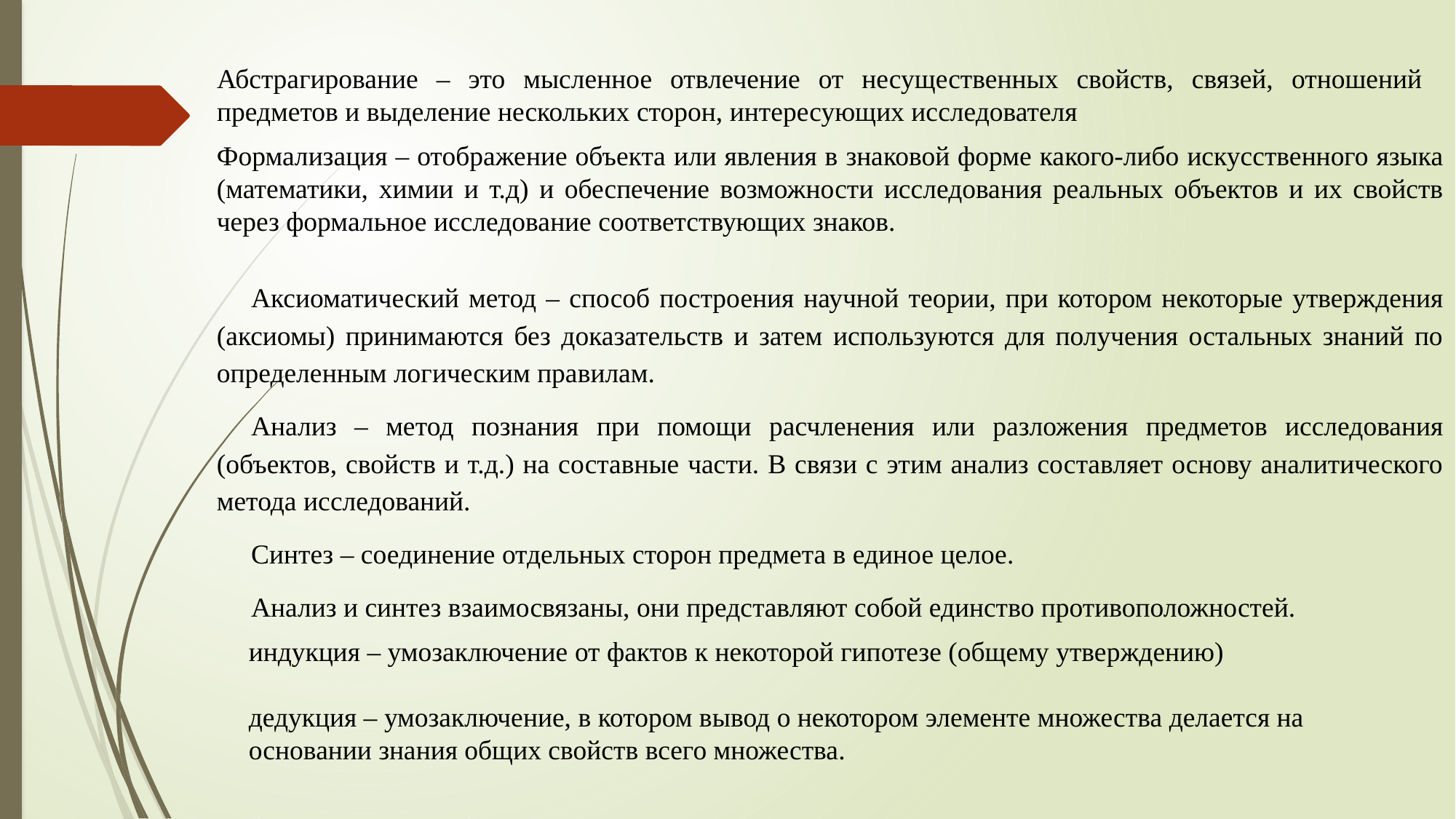

Абстрагирование – это мысленное отвлечение от несущественных свойств, связей, отношений предметов и выделение нескольких сторон, интересующих исследователя
Формализация – отображение объекта или явления в знаковой форме какого-либо искусственного языка (математики, химии и т.д) и обеспечение возможности исследования реальных объектов и их свойств через формальное исследование соответствующих знаков.
Аксиоматический метод – способ построения научной теории, при котором некоторые утверждения (аксиомы) принимаются без доказательств и затем используются для получения остальных знаний по определенным логическим правилам.
Анализ – метод познания при помощи расчленения или разложения предметов исследования (объектов, свойств и т.д.) на составные части. В связи с этим анализ составляет основу аналитического метода исследований.
Синтез – соединение отдельных сторон предмета в единое целое.
Анализ и синтез взаимосвязаны, они представляют собой единство противоположностей.
индукция – умозаключение от фактов к некоторой гипотезе (общему утверждению)

дедукция – умозаключение, в котором вывод о некотором элементе множества делается на основании знания общих свойств всего множества.